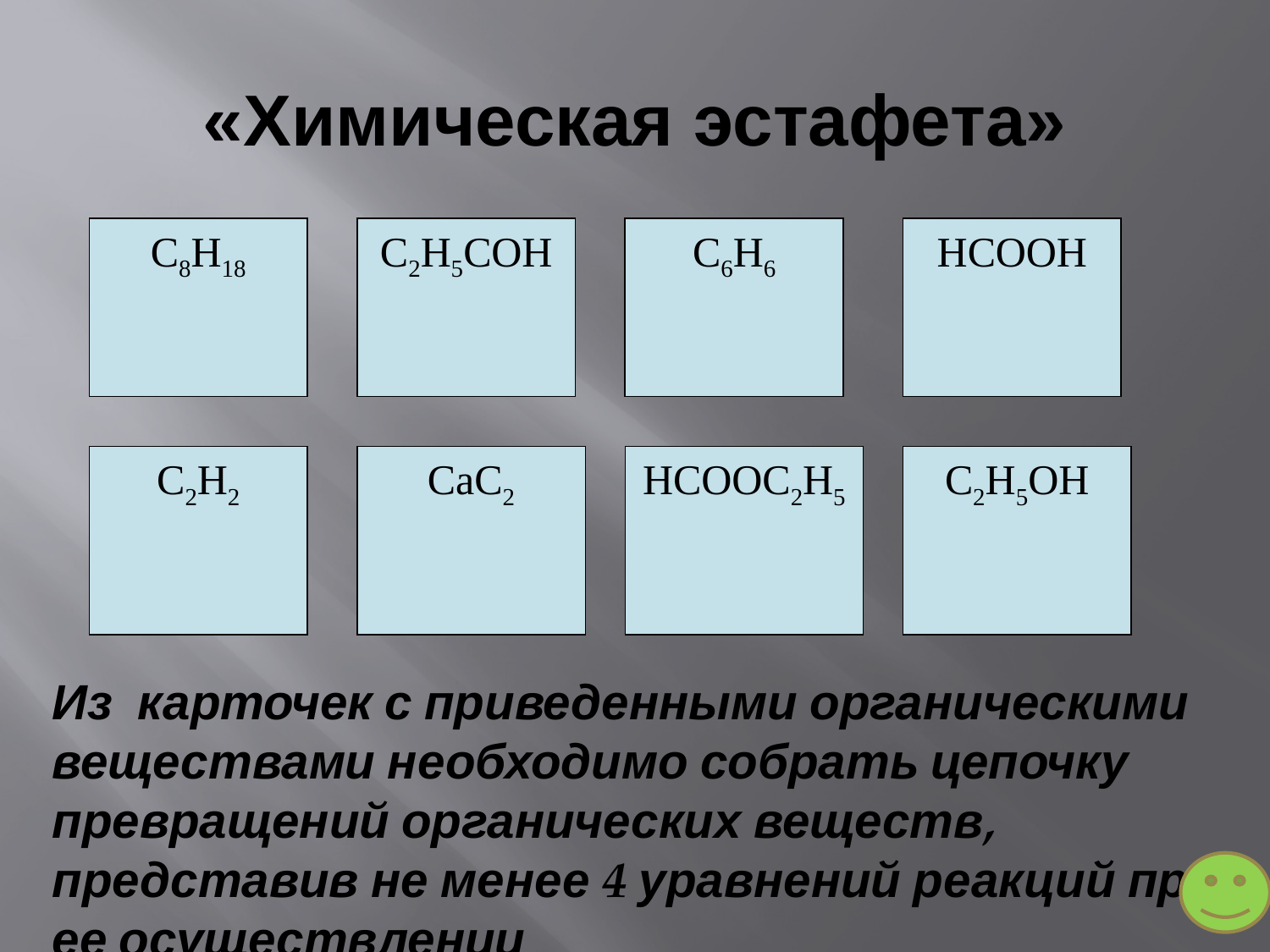

# «Химическая эстафета»
C8H18
C2H5СОН
C6H6
НСООН
C2H2
CаС2
НСООC2H5
C2H5ОН
Из  карточек с приведенными органическими веществами необходимо собрать цепочку превращений органических веществ, представив не менее 4 уравнений реакций при ее осуществлении